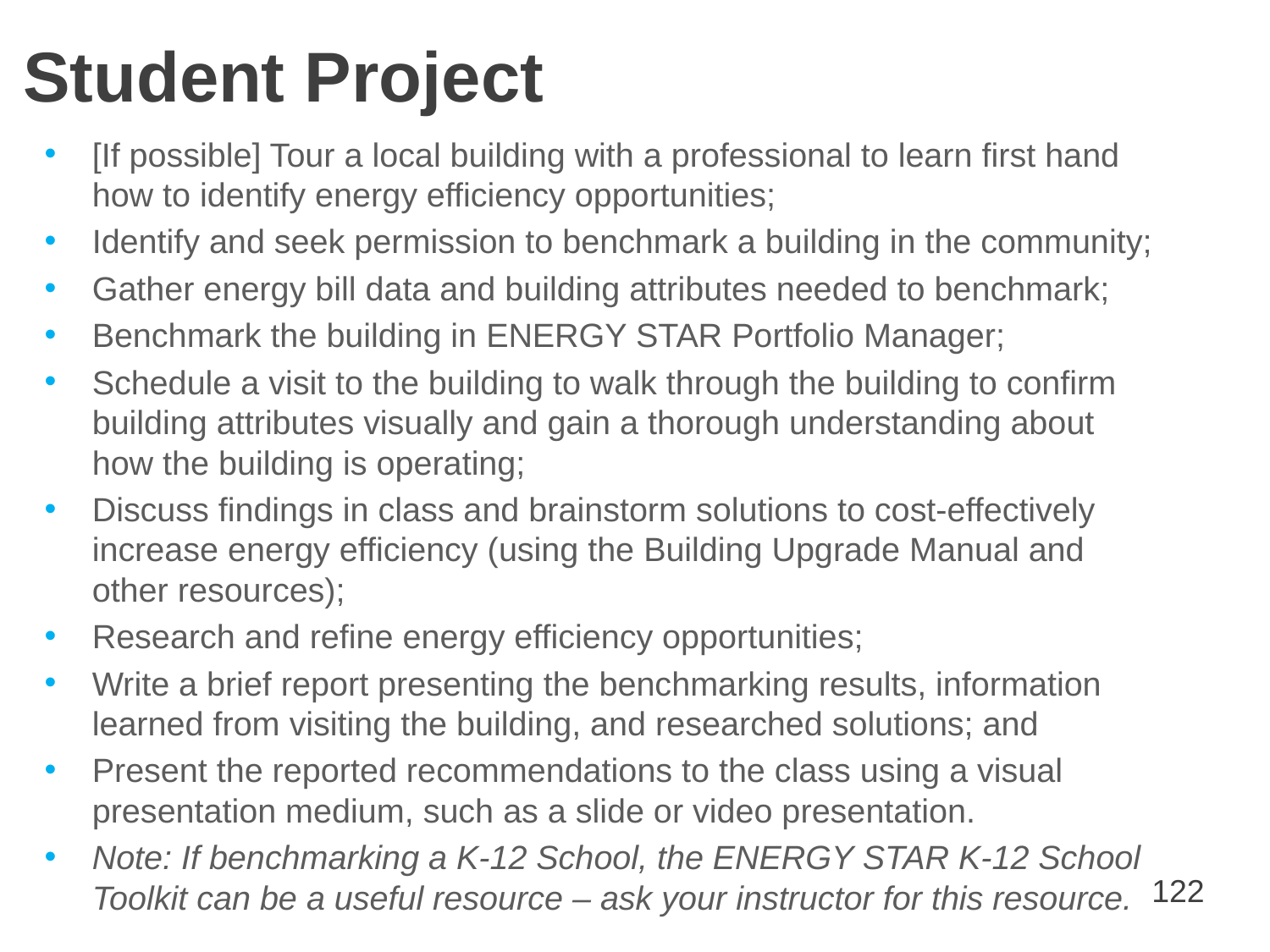

# Student Project
[If possible] Tour a local building with a professional to learn first hand how to identify energy efficiency opportunities;
Identify and seek permission to benchmark a building in the community;
Gather energy bill data and building attributes needed to benchmark;
Benchmark the building in ENERGY STAR Portfolio Manager;
Schedule a visit to the building to walk through the building to confirm building attributes visually and gain a thorough understanding about how the building is operating;
Discuss findings in class and brainstorm solutions to cost-effectively increase energy efficiency (using the Building Upgrade Manual and other resources);
Research and refine energy efficiency opportunities;
Write a brief report presenting the benchmarking results, information learned from visiting the building, and researched solutions; and
Present the reported recommendations to the class using a visual presentation medium, such as a slide or video presentation.
Note: If benchmarking a K-12 School, the ENERGY STAR K-12 School Toolkit can be a useful resource – ask your instructor for this resource.